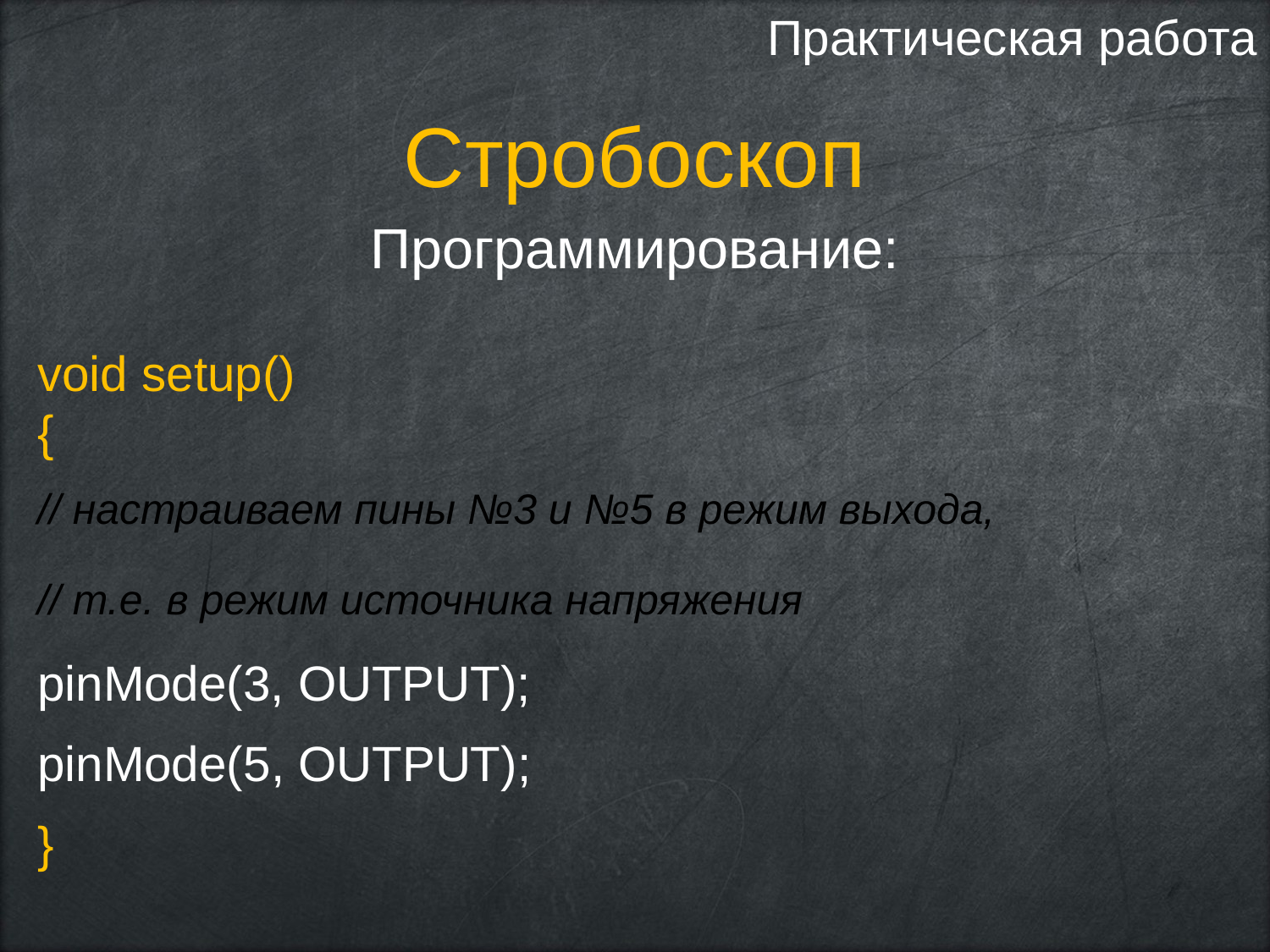

Практическая работа
Стробоскоп
Программирование:
void setup()
{
// настраиваем пины №3 и №5 в режим выхода,
// т.е. в режим источника напряжения
pinMode(3, OUTPUT);
pinMode(5, OUTPUT);
}